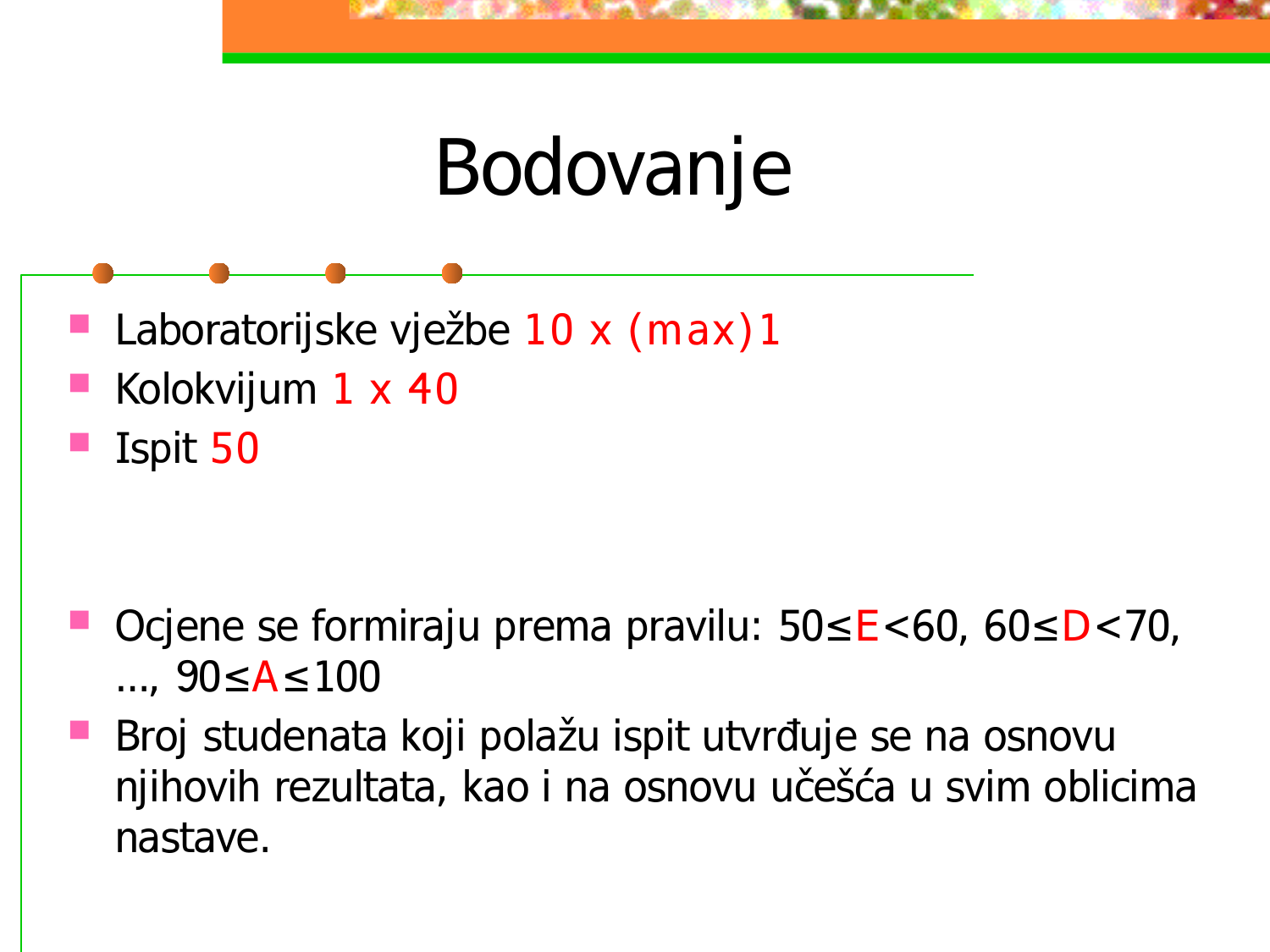

# Bodovanje
Laboratorijske vježbe 10 x (max)1
Kolokvijum 1 x 40
Ispit 50

Ocjene se formiraju prema pravilu: 50≤E<60, 60≤D<70, …, 90≤A≤100
Broj studenata koji polažu ispit utvrđuje se na osnovu njihovih rezultata, kao i na osnovu učešća u svim oblicima nastave.